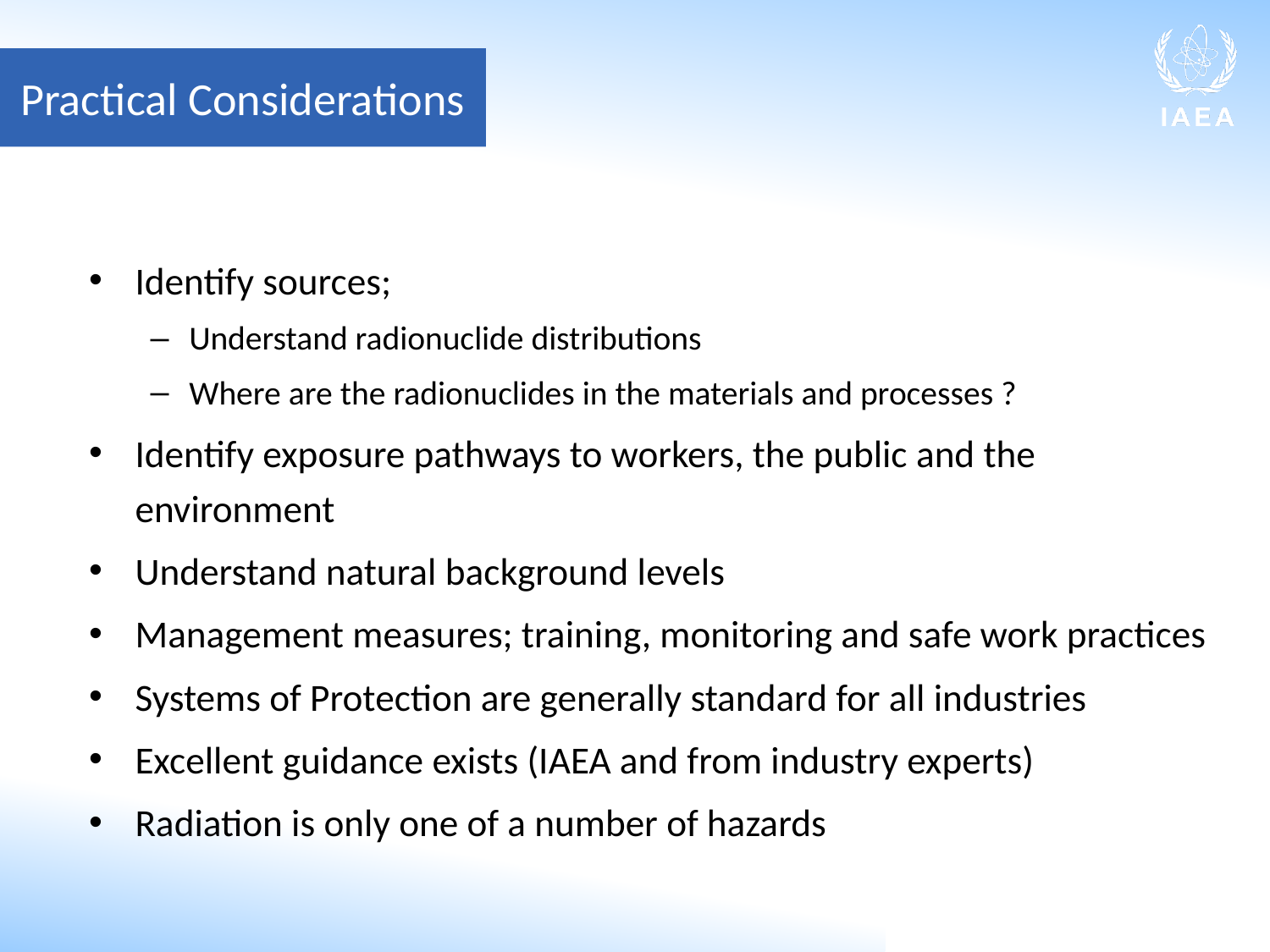

Practical Considerations
Identify sources;
Understand radionuclide distributions
Where are the radionuclides in the materials and processes ?
Identify exposure pathways to workers, the public and the environment
Understand natural background levels
Management measures; training, monitoring and safe work practices
Systems of Protection are generally standard for all industries
Excellent guidance exists (IAEA and from industry experts)
Radiation is only one of a number of hazards